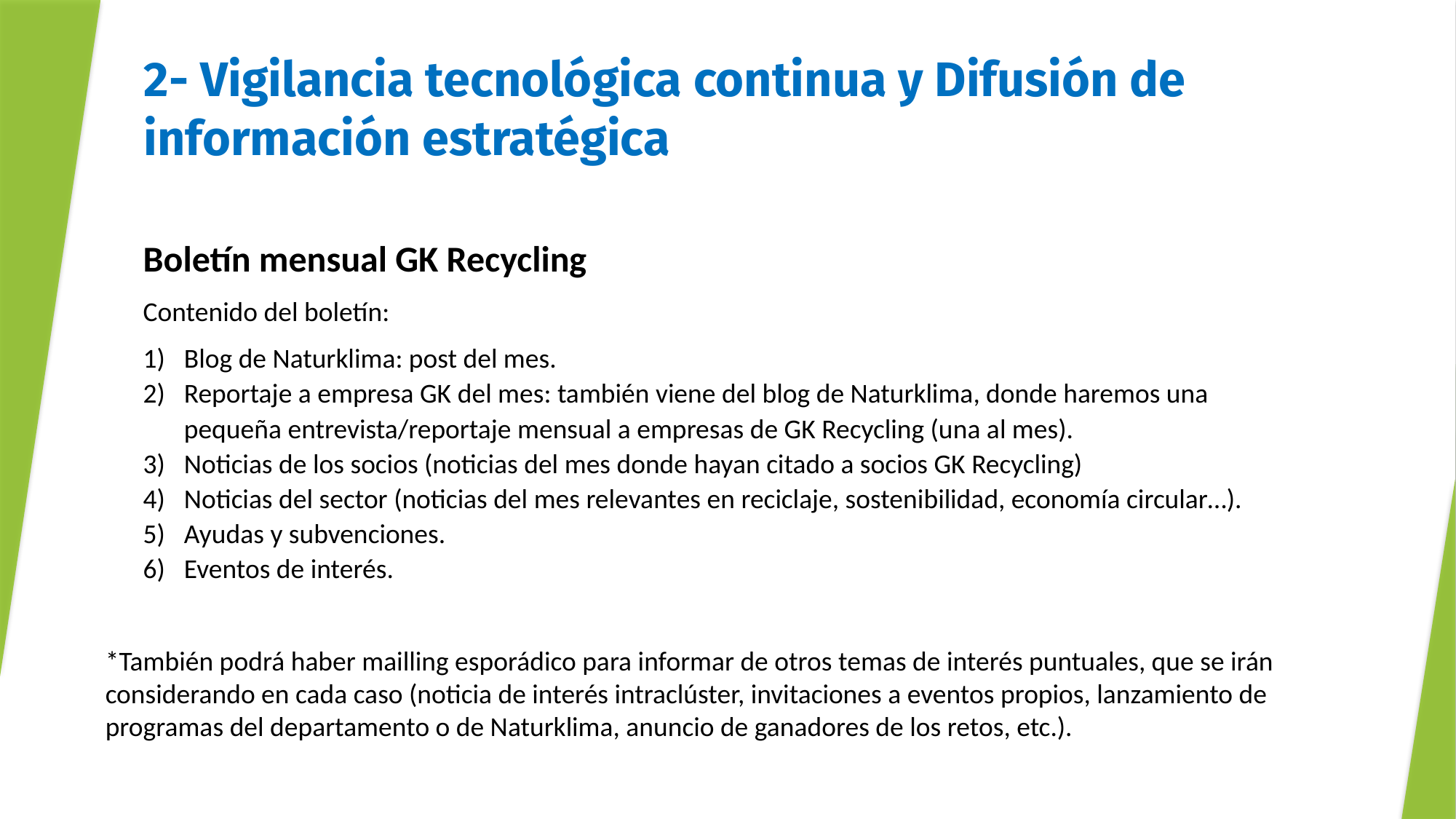

# 2- Vigilancia tecnológica continua y Difusión de información estratégica
Boletín mensual GK Recycling
Contenido del boletín:
Blog de Naturklima: post del mes.
Reportaje a empresa GK del mes: también viene del blog de Naturklima, donde haremos una pequeña entrevista/reportaje mensual a empresas de GK Recycling (una al mes).
Noticias de los socios (noticias del mes donde hayan citado a socios GK Recycling)
Noticias del sector (noticias del mes relevantes en reciclaje, sostenibilidad, economía circular…).
Ayudas y subvenciones.
Eventos de interés.

*También podrá haber mailling esporádico para informar de otros temas de interés puntuales, que se irán considerando en cada caso (noticia de interés intraclúster, invitaciones a eventos propios, lanzamiento de programas del departamento o de Naturklima, anuncio de ganadores de los retos, etc.).